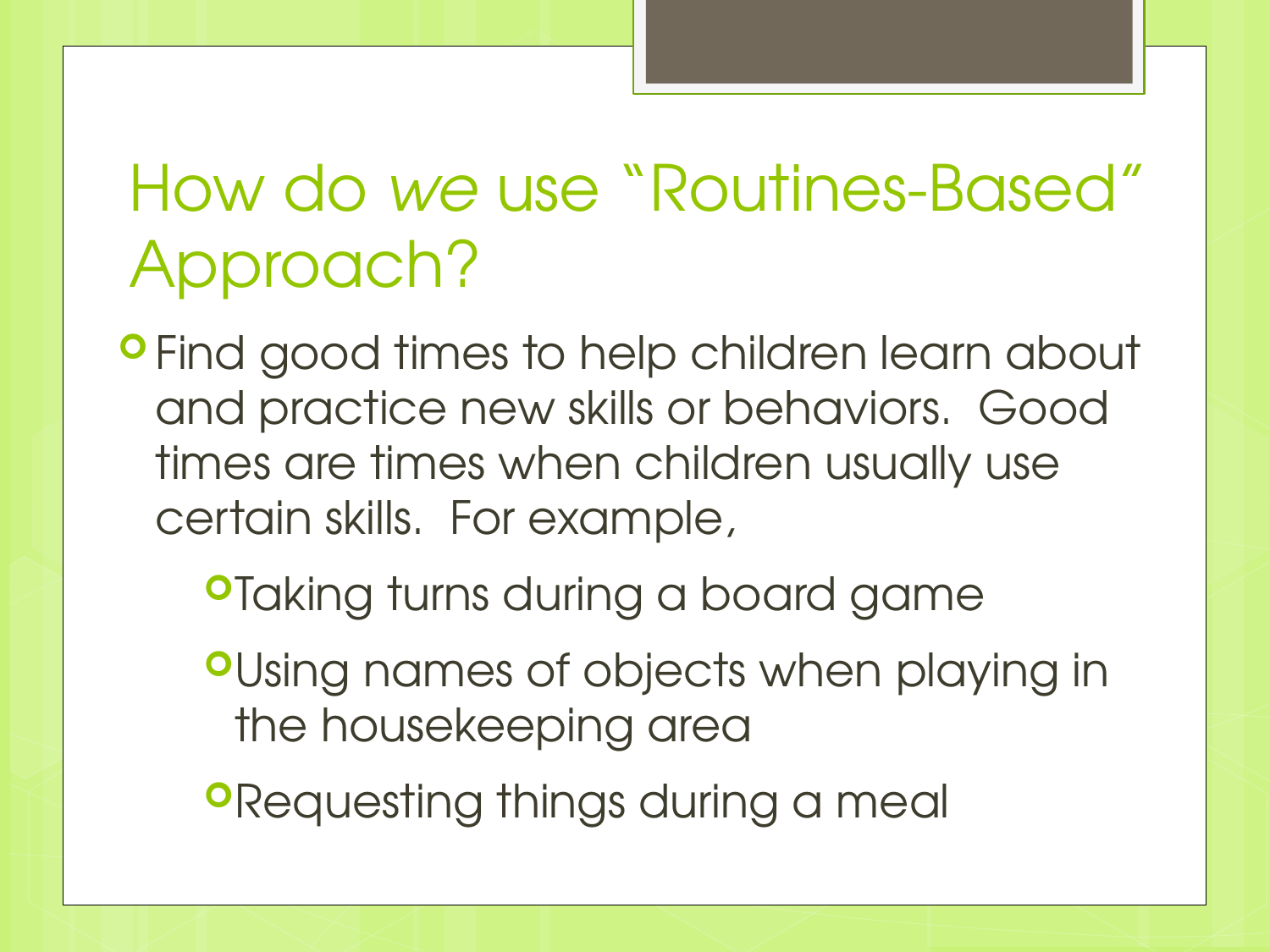

# How do we use “Routines-Based” Approach?
Find good times to help children learn about and practice new skills or behaviors.  Good times are times when children usually use certain skills.  For example,
Taking turns during a board game
Using names of objects when playing in the housekeeping area
Requesting things during a meal